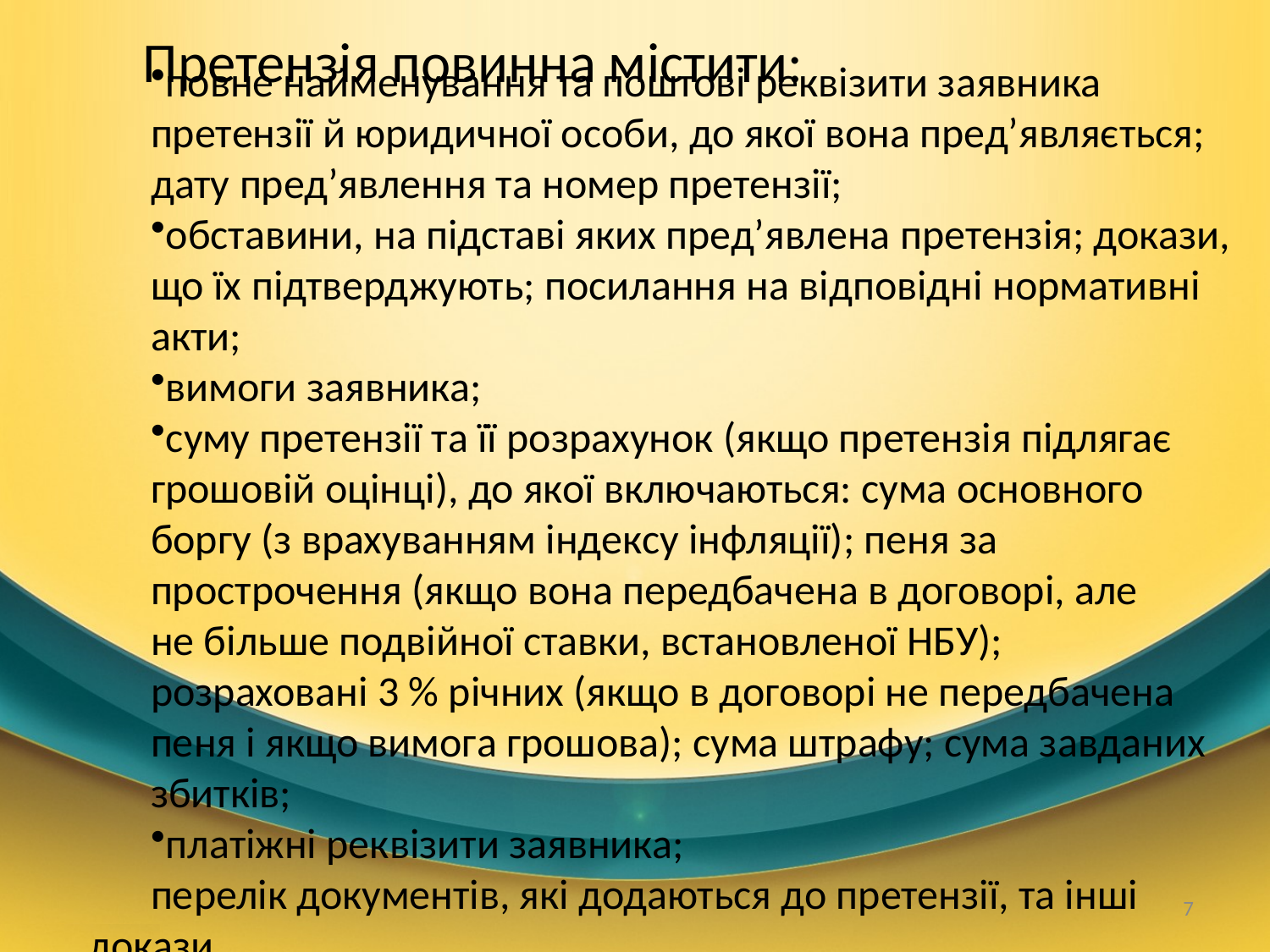

Претензія повинна містити:
повне найменування та поштові реквізити заявника
претензії й юридичної особи, до якої вона пред’являється;
дату пред’явлення та номер претензії;
обставини, на підставі яких пред’явлена претензія; докази,
що їх підтверджують; посилання на відповідні нормативні
акти;
вимоги заявника;
суму претензії та її розрахунок (якщо претензія підлягає
грошовій оцінці), до якої включаються: сума основного
боргу (з врахуванням індексу інфляції); пеня за
прострочення (якщо вона передбачена в договорі, але
не більше подвійної ставки, встановленої НБУ);
розраховані 3 % річних (якщо в договорі не передбачена
пеня і якщо вимога грошова); сума штрафу; сума завданих
збитків;
платіжні реквізити заявника;
перелік документів, які додаються до претензії, та інші докази
7